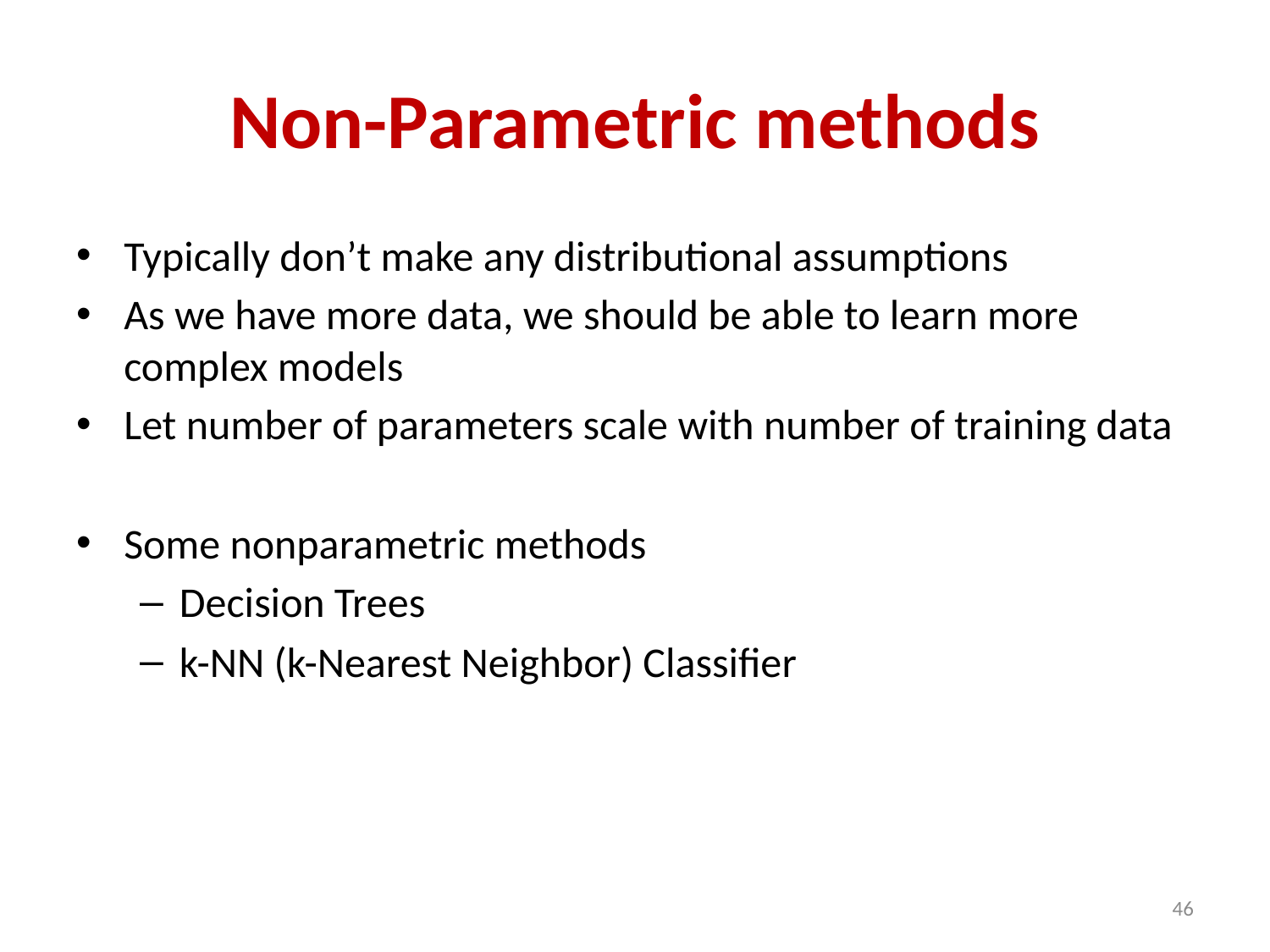

# Non-Parametric methods
Typically don’t make any distributional assumptions
As we have more data, we should be able to learn more complex models
Let number of parameters scale with number of training data

Some nonparametric methods
Decision Trees
k-NN (k-Nearest Neighbor) Classifier
46